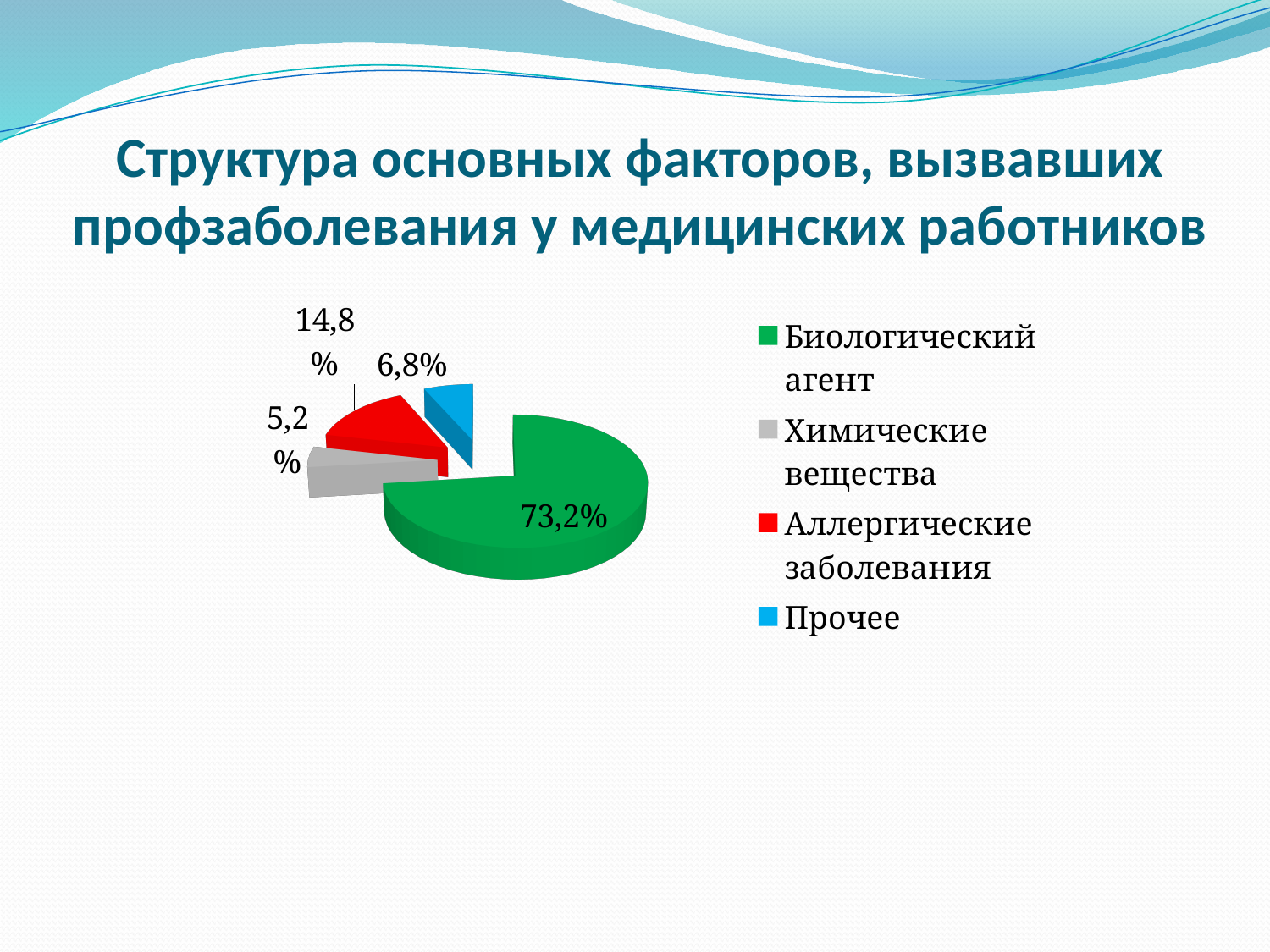

# Структура основных факторов, вызвавших профзаболевания у медицинских работников

[unsupported chart]